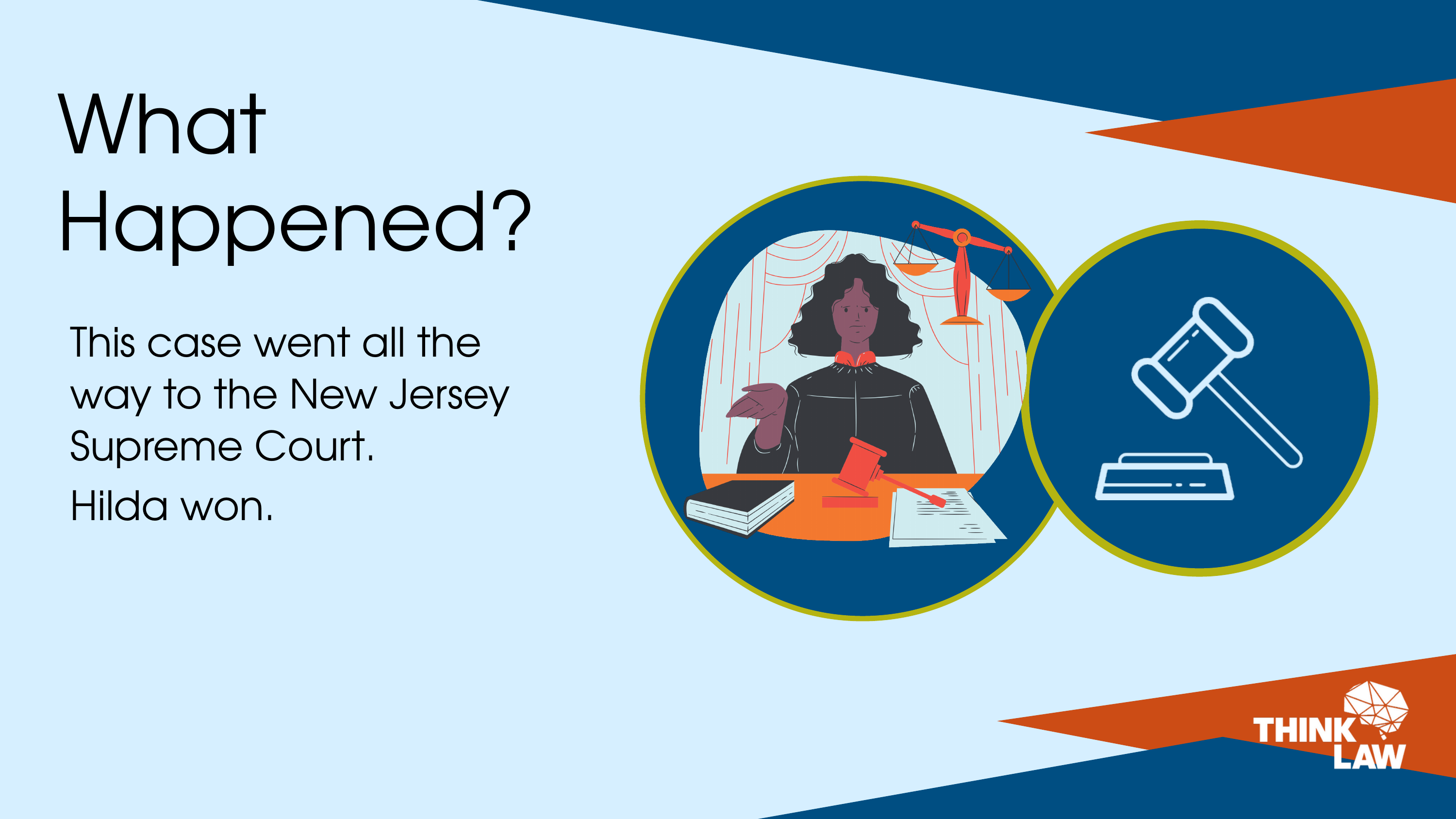

What Happened?

This case went all the way to the New Jersey Supreme Court.
Hilda won.